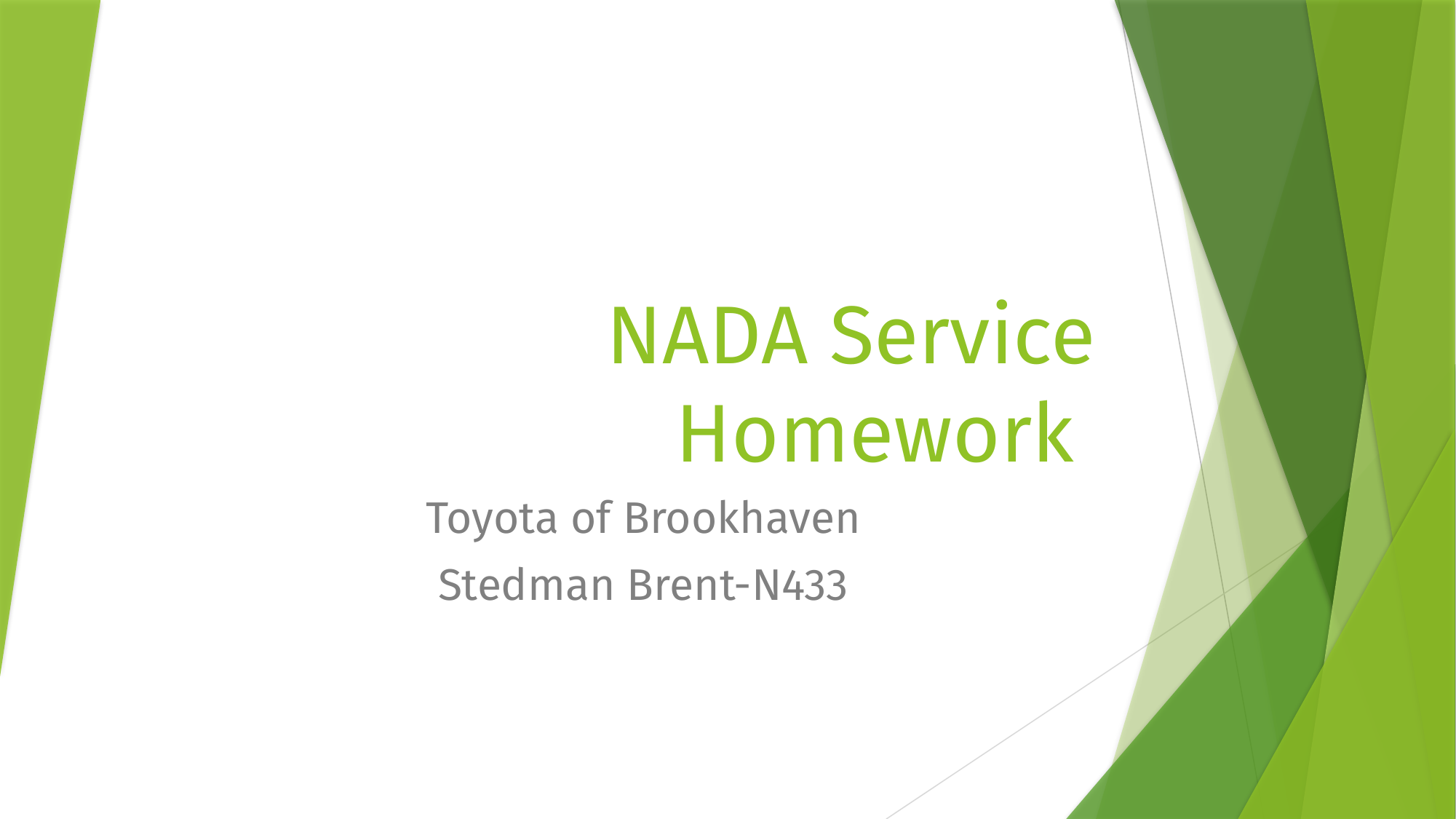

# NADA Service Homework
Toyota of Brookhaven
Stedman Brent-N433